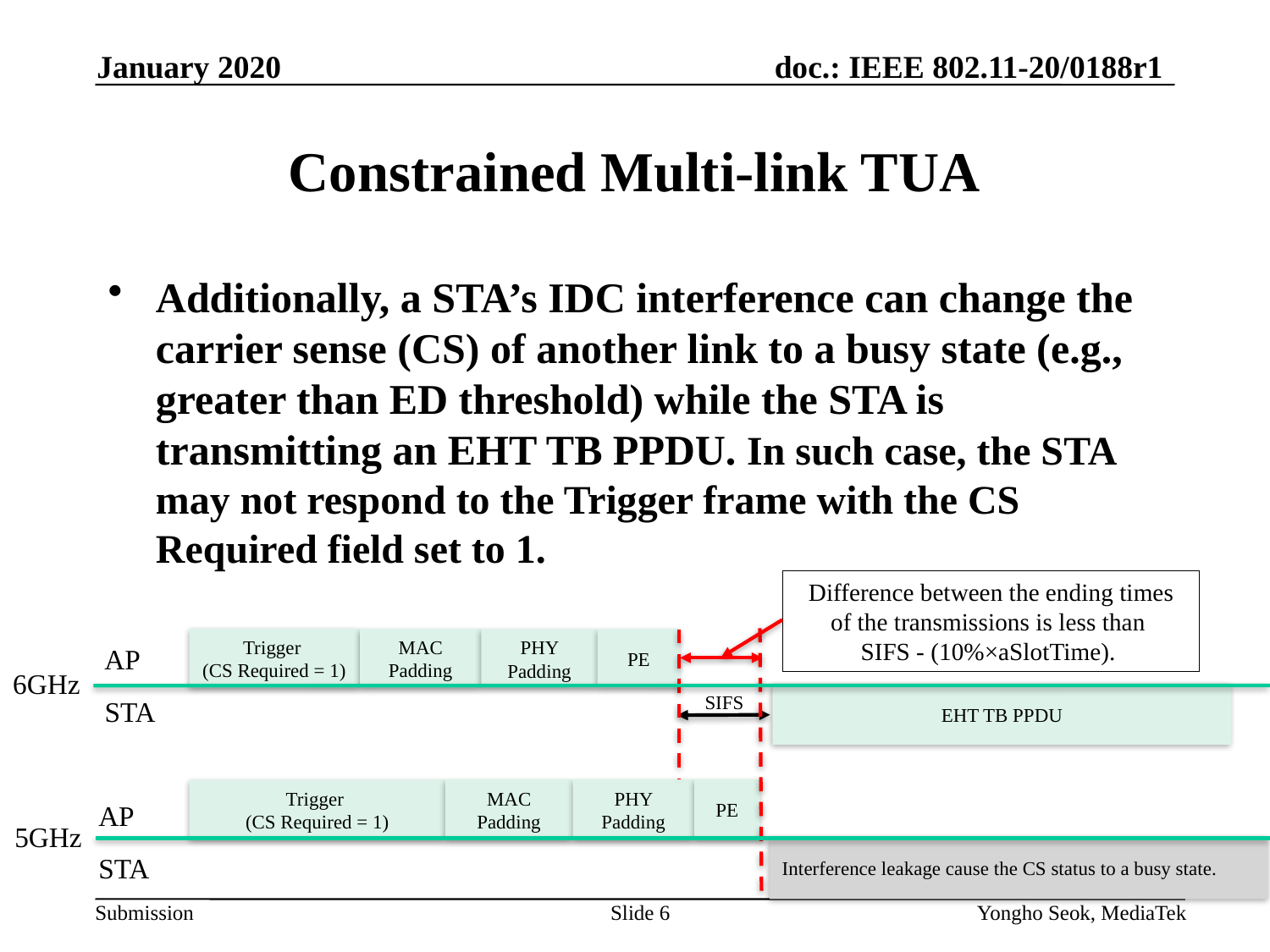

January 2020
# Constrained Multi-link TUA
Additionally, a STA’s IDC interference can change the carrier sense (CS) of another link to a busy state (e.g., greater than ED threshold) while the STA is transmitting an EHT TB PPDU. In such case, the STA may not respond to the Trigger frame with the CS Required field set to 1.

Difference between the ending times of the transmissions is less than
SIFS - (10%×aSlotTime).
Trigger
(CS Required = 1)
MAC Padding
PE
PHY Padding
AP
6GHz
SIFS
EHT TB PPDU
STA
PE
MAC Padding
PHY Padding
Trigger
(CS Required = 1)
AP
5GHz
Interference leakage cause the CS status to a busy state.
STA
Slide 6
Yongho Seok, MediaTek